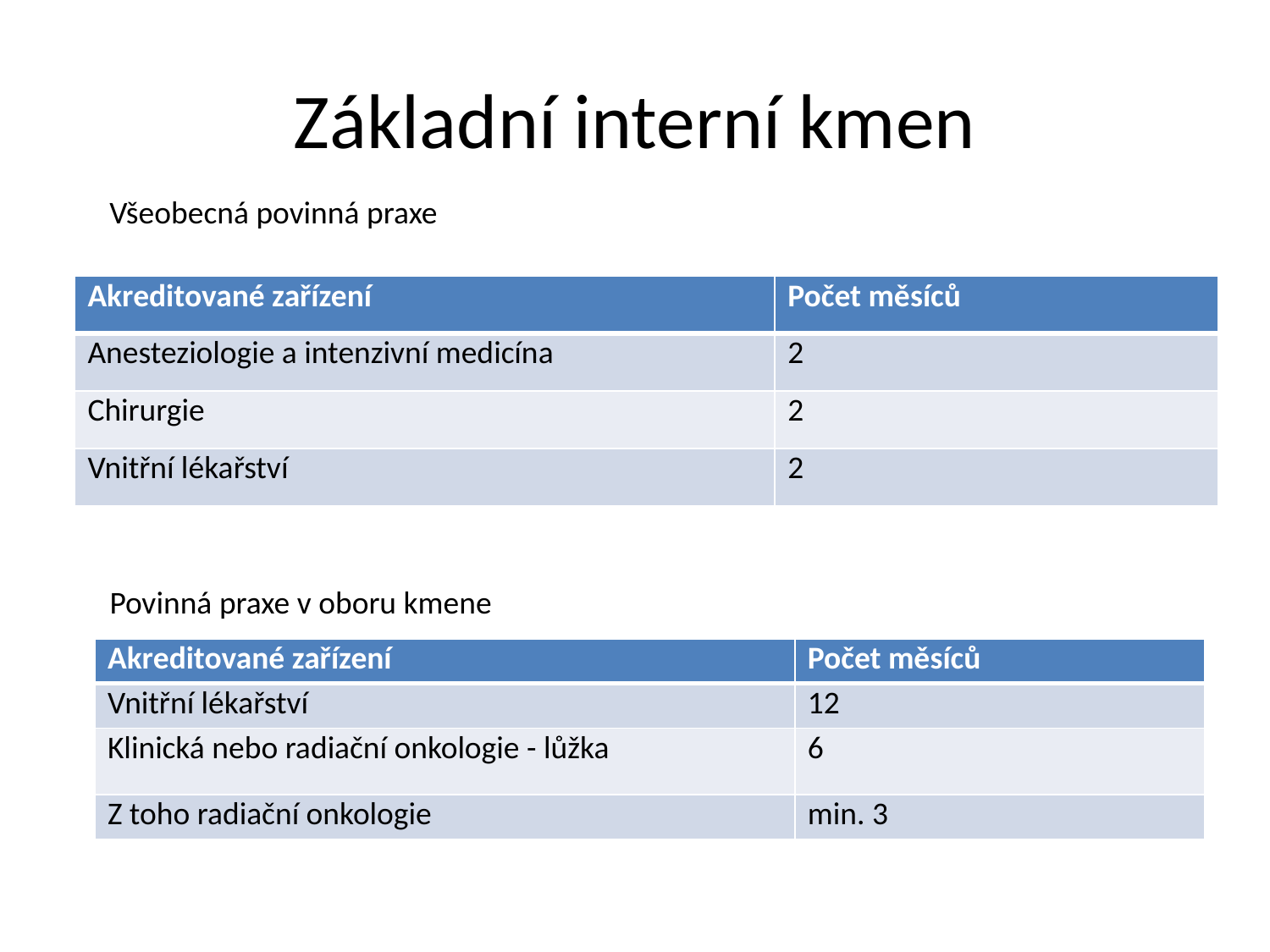

# Základní interní kmen
Všeobecná povinná praxe
| Akreditované zařízení | Počet měsíců |
| --- | --- |
| Anesteziologie a intenzivní medicína | 2 |
| Chirurgie | 2 |
| Vnitřní lékařství | 2 |
Povinná praxe v oboru kmene
| Akreditované zařízení | Počet měsíců |
| --- | --- |
| Vnitřní lékařství | 12 |
| Klinická nebo radiační onkologie - lůžka | 6 |
| Z toho radiační onkologie | min. 3 |